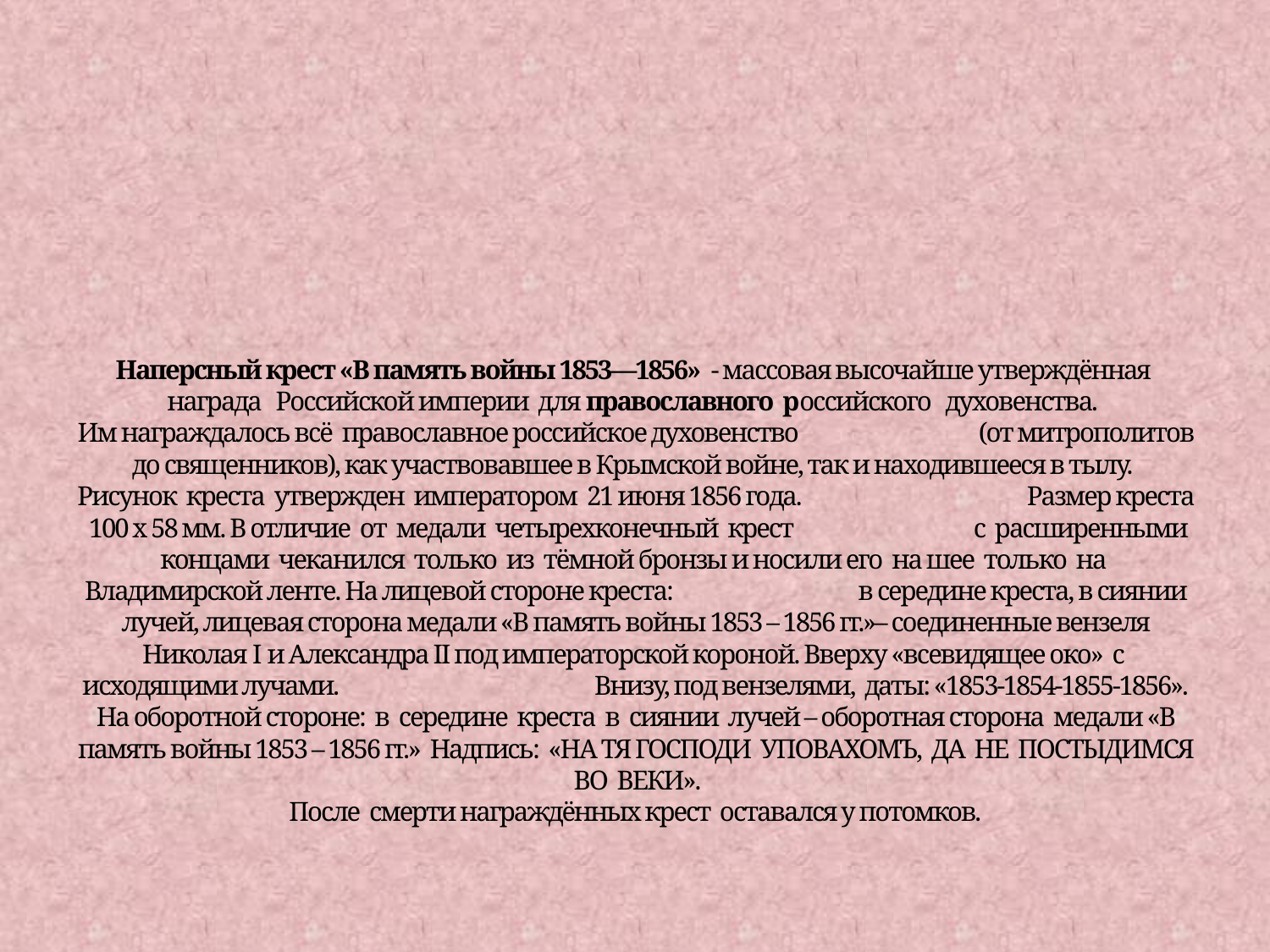

# Наперсный крест «В память войны 1853—1856»  - массовая высочайше утверждённая  награда   Российской империи  для православного  российского   духовенства. Им награждалось всё  православное российское духовенство                                    (от митрополитов до священников), как участвовавшее в Крымской войне, так и находившееся в тылу. Рисунок  креста  утвержден  императором  21 июня 1856 года.                                             Размер креста  100 x 58 мм. В отличие  от  медали  четырехконечный  крест                                    с  расширенными концами  чеканился  только  из  тёмной бронзы и носили его  на шее  только  на  Владимирской ленте. На лицевой стороне креста:                                     в середине креста, в сиянии лучей, лицевая сторона медали «В память войны 1853 – 1856 гг.»– соединенные вензеля Николая I и Александра II под императорской короной. Вверху «всевидящее око»  с  исходящими лучами.                                                   Внизу, под вензелями,  даты: «1853-1854-1855-1856». На оборотной стороне:  в  середине  креста  в  сиянии  лучей – оборотная сторона  медали «В память войны 1853 – 1856 гг.»  Надпись:  «НА ТЯ ГОСПОДИ  УПОВАХОМЪ,  ДА  НЕ  ПОСТЫДИМСЯ  ВО  ВЕКИ». После  смерти награждённых крест  оставался у потомков.